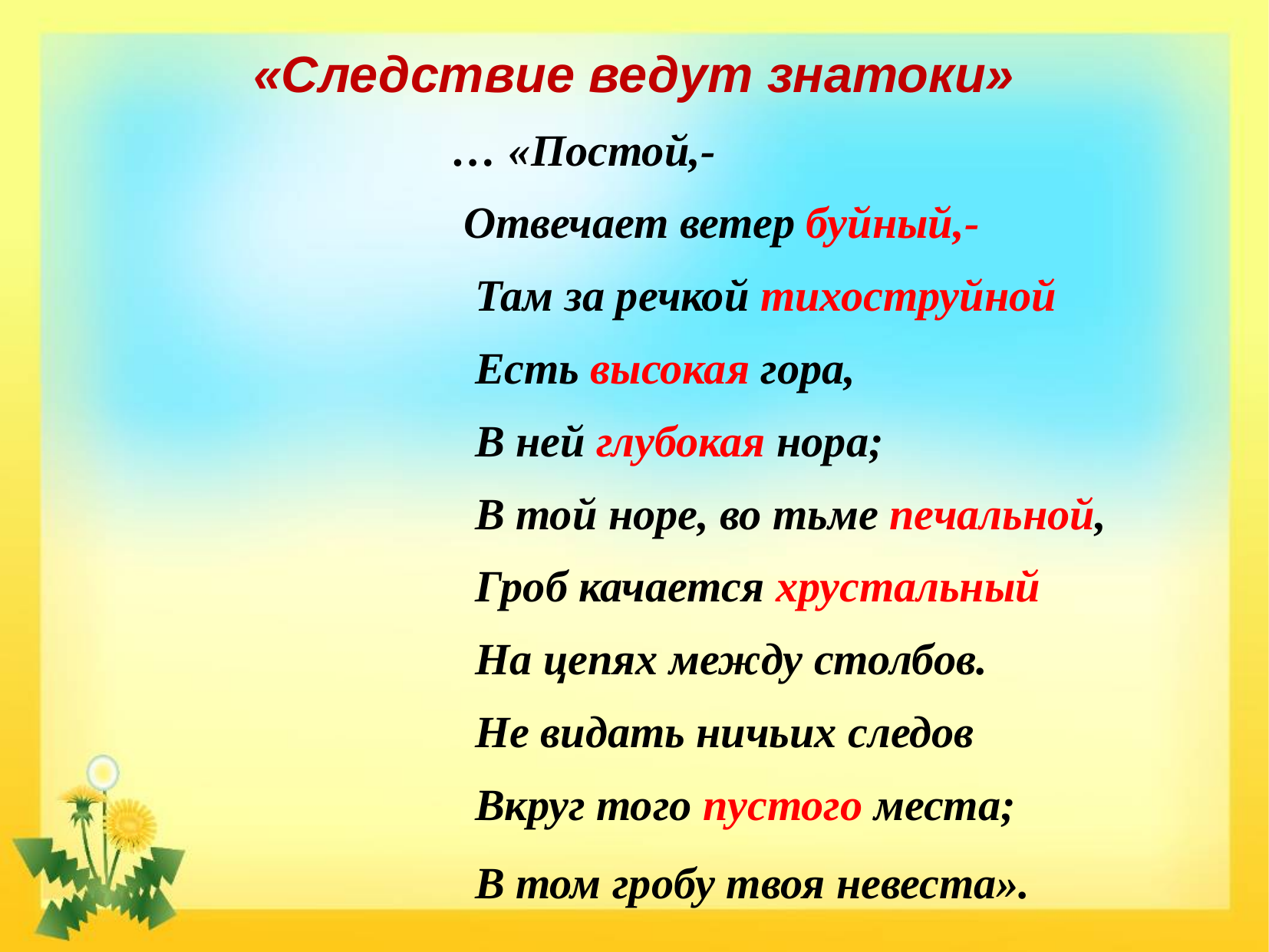

# «Следствие ведут знатоки»
                                   … «Постой,-
                                    Отвечает ветер буйный,-
                                     Там за речкой тихоструйной
                                     Есть высокая гора,
                                     В ней глубокая нора;
                                     В той норе, во тьме печальной,
                                     Гроб качается хрустальный
                                     На цепях между столбов.
                                     Не видать ничьих следов
                                     Вкруг того пустого места;
                             В том гробу твоя невеста».